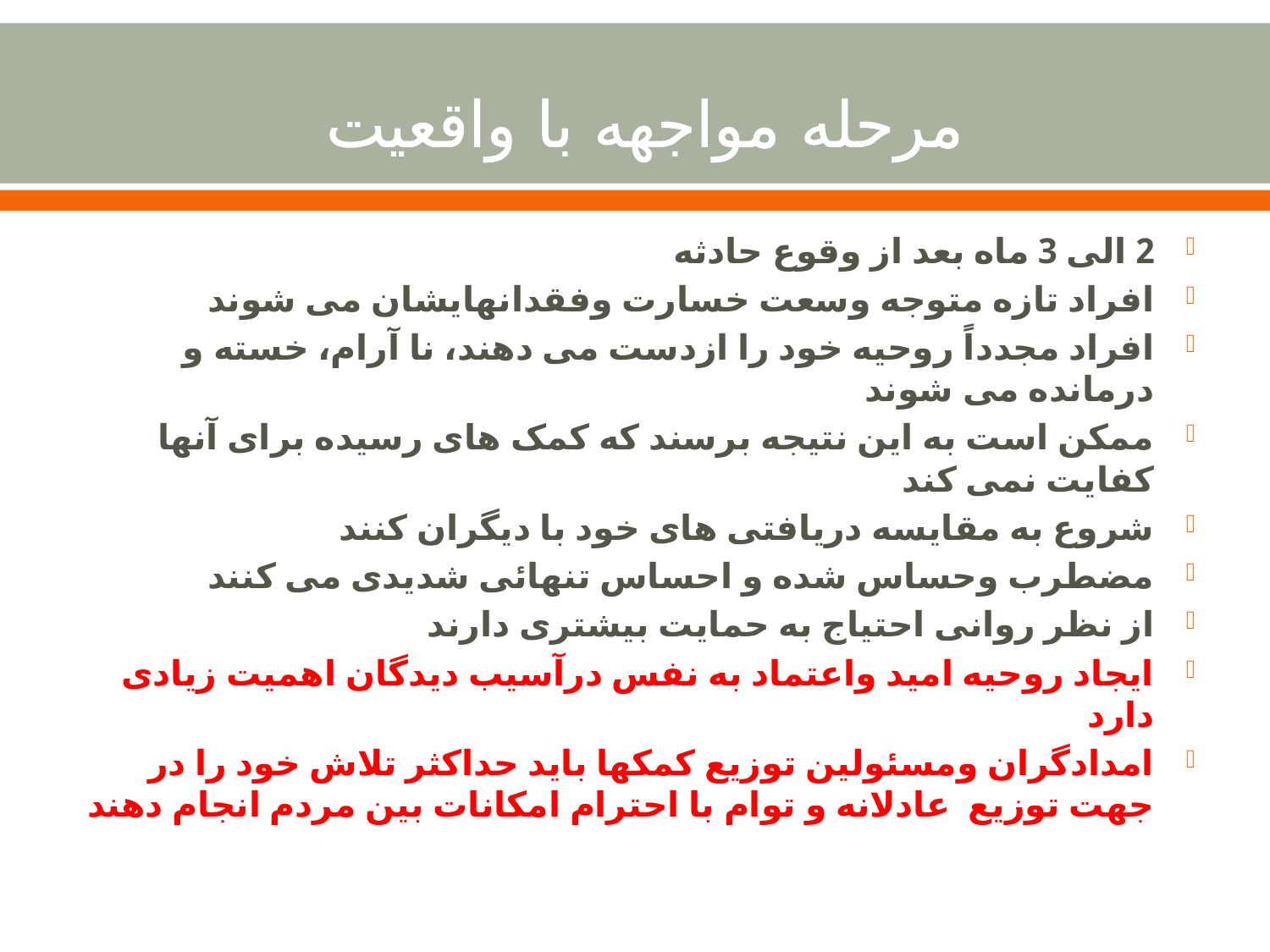

# مرحله مواجهه با واقعيت
2 الی 3 ماه بعد از وقوع حادثه
افراد تازه متوجه وسعت خسارت وفقدانهايشان می شوند
افراد مجدداً روحيه خود را ازدست می دهند، نا آرام، خسته و درمانده می شوند
ممکن است به اين نتيجه برسند که کمک های رسيده برای آنها کفايت نمی کند
شروع به مقايسه دريافتی های خود با ديگران کنند
مضطرب وحساس شده و احساس تنهائی شديدی می کنند
از نظر روانی احتياج به حمايت بيشتری دارند
ايجاد روحيه اميد واعتماد به نفس درآسيب ديدگان اهميت زيادی دارد
امدادگران ومسئولين توزيع کمکها بايد حداکثر تلاش خود را در جهت توزيع  عادلانه و توام با احترام امکانات بين مردم انجام دهند